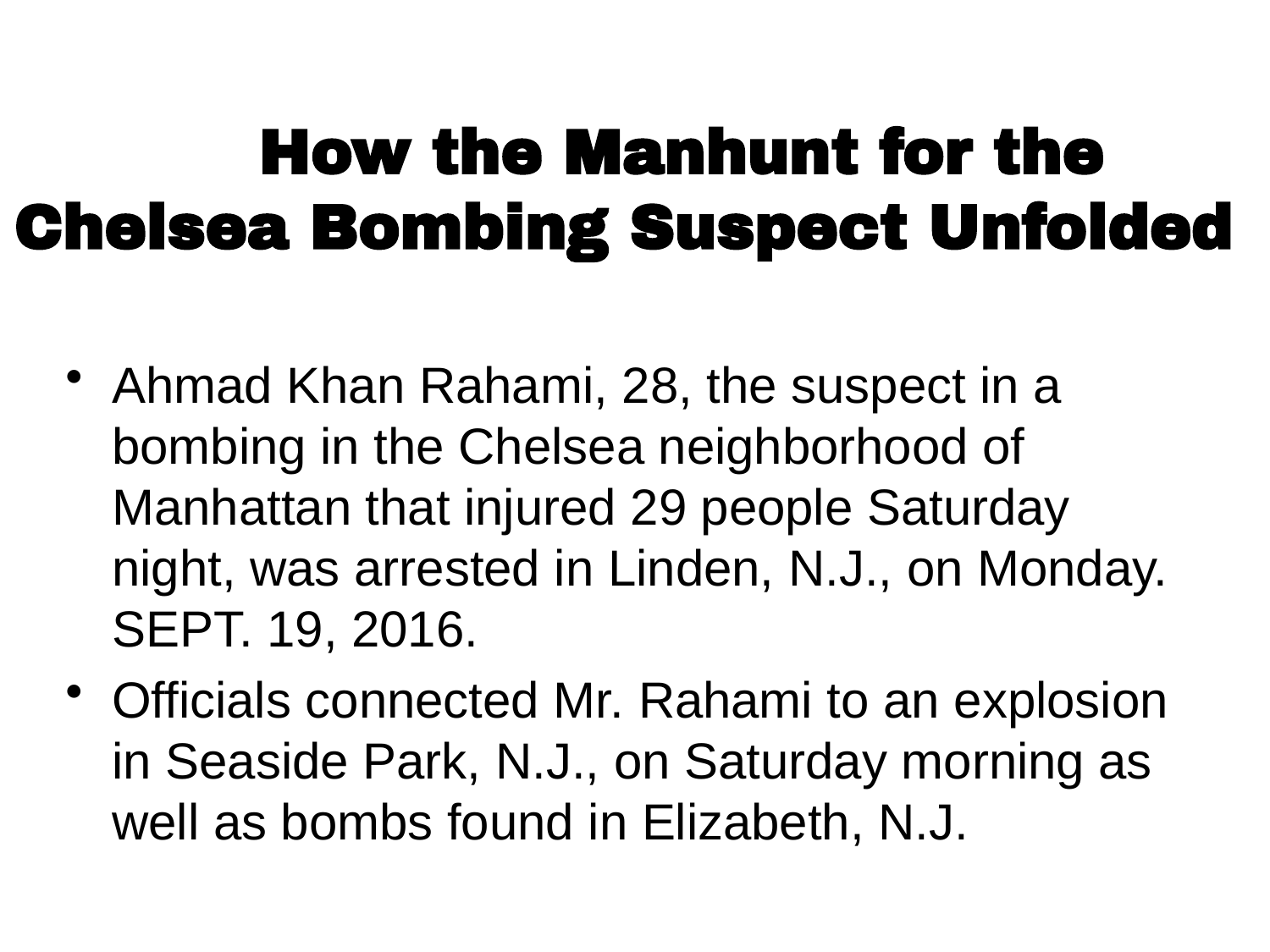

# How the Manhunt for the Chelsea Bombing Suspect Unfolded

Ahmad Khan Rahami, 28, the suspect in a bombing in the Chelsea neighborhood of Manhattan that injured 29 people Saturday night, was arrested in Linden, N.J., on Monday. SEPT. 19, 2016.
Officials connected Mr. Rahami to an explosion in Seaside Park, N.J., on Saturday morning as well as bombs found in Elizabeth, N.J.